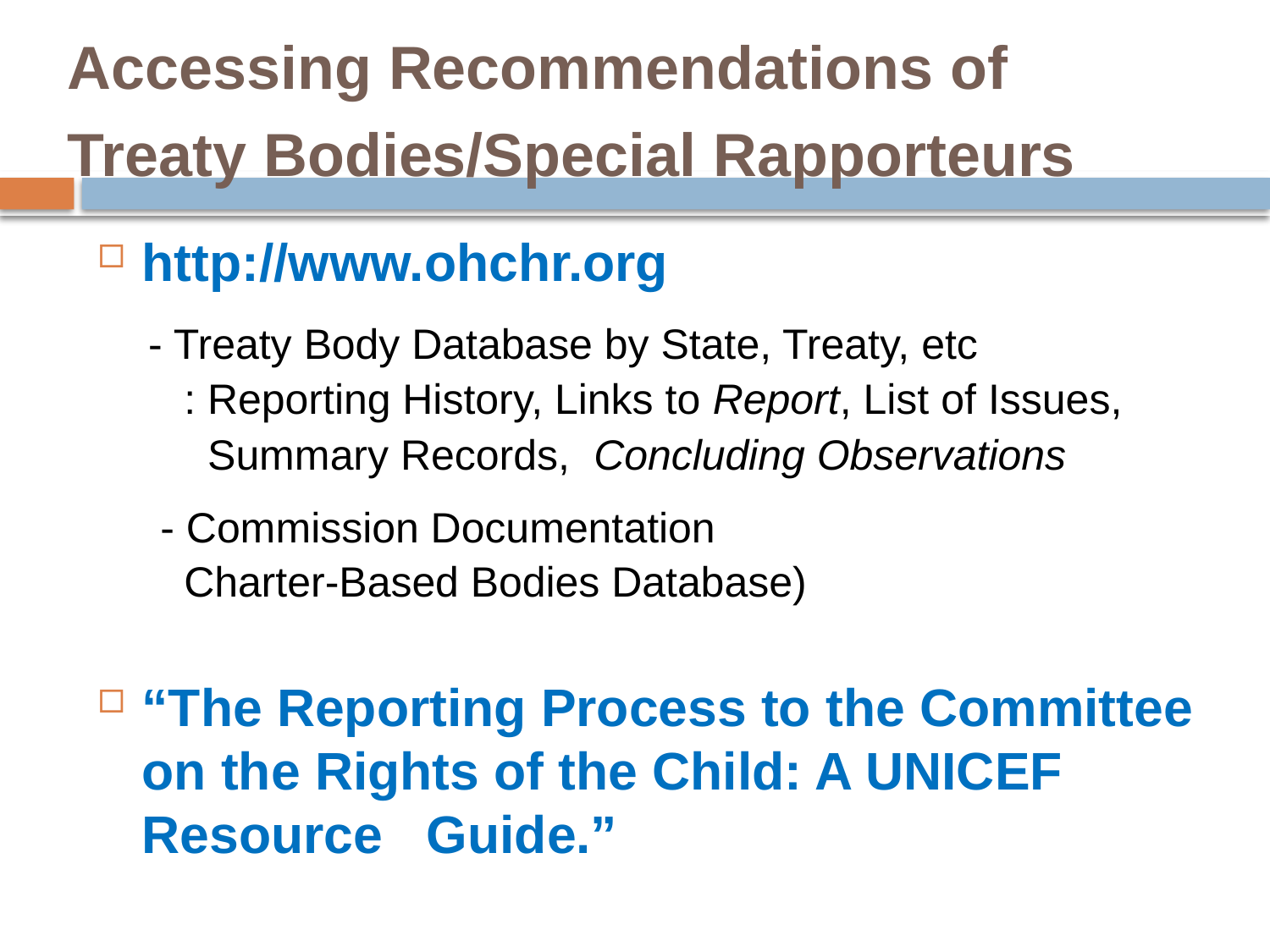

Accessing Recommendations of       Treaty Bodies/Special Rapporteurs
http://www.ohchr.org
- Treaty Body Database by State, Treaty, etc
   : Reporting History, Links to Report, List of Issues,
     Summary Records,  Concluding Observations
 - Commission Documentation
   Charter-Based Bodies Database)

“The Reporting Process to the Committee on the Rights of the Child: A UNICEF       Resource   Guide.”